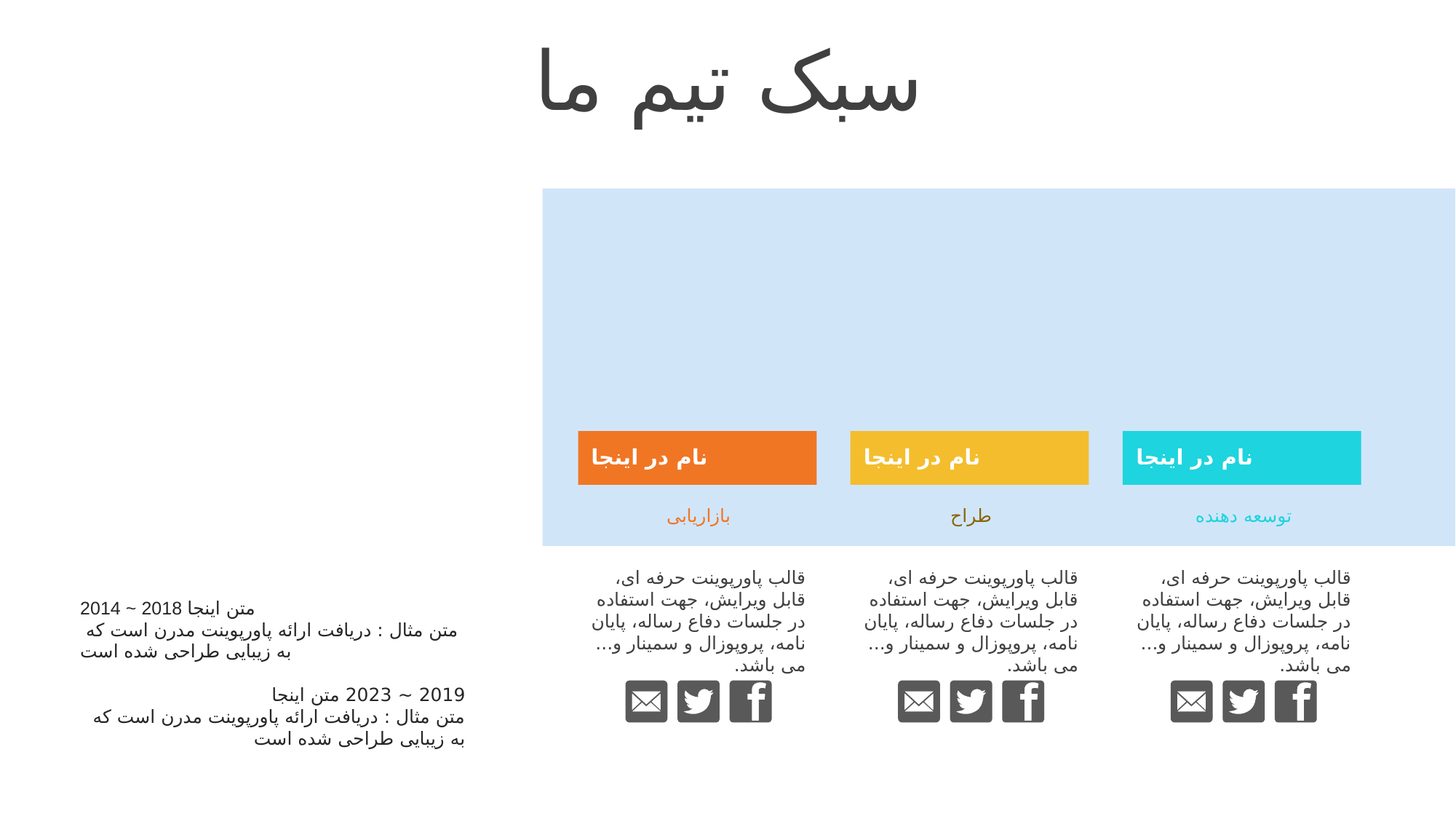

سبک تیم ما

نام در اینجا

نام در اینجا

نام در اینجا

بازاریابی
طراح
توسعه دهنده
قالب پاورپوینت حرفه ای، قابل ویرایش، جهت استفاده در جلسات دفاع رساله، پایان نامه، پروپوزال و سمینار و... می باشد.
قالب پاورپوینت حرفه ای، قابل ویرایش، جهت استفاده در جلسات دفاع رساله، پایان نامه، پروپوزال و سمینار و... می باشد.
قالب پاورپوینت حرفه ای، قابل ویرایش، جهت استفاده در جلسات دفاع رساله، پایان نامه، پروپوزال و سمینار و... می باشد.
2014 ~ 2018 متن اینجا
 متن مثال : دریافت ارائه پاورپوینت مدرن است که به زیبایی طراحی شده است

2019 ~ 2023 متن اینجا
متن مثال : دریافت ارائه پاورپوینت مدرن است که به زیبایی طراحی شده است